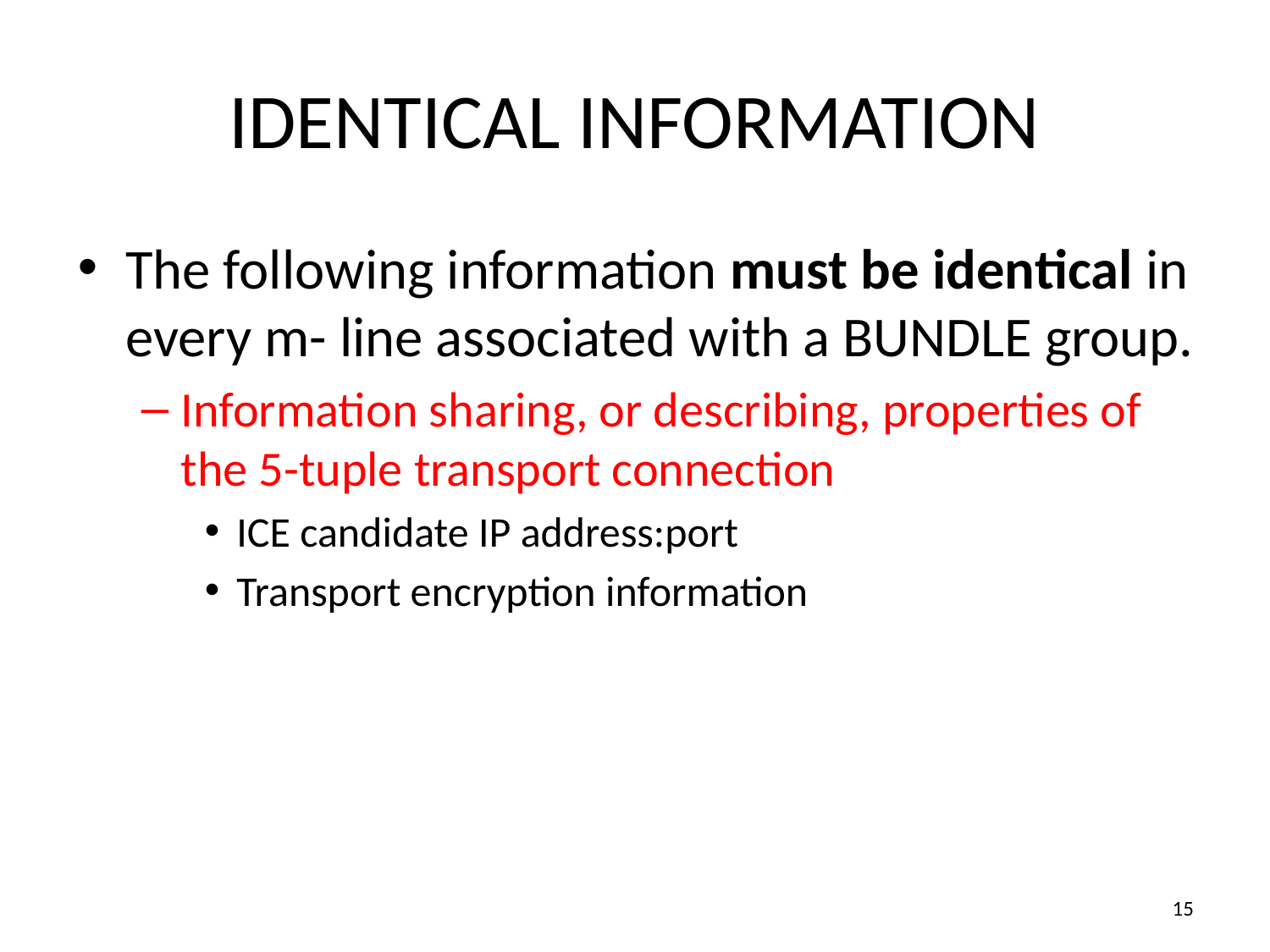

# IDENTICAL INFORMATION
The following information must be identical in every m- line associated with a BUNDLE group.
Information sharing, or describing, properties of the 5-tuple transport connection
ICE candidate IP address:port
Transport encryption information

15